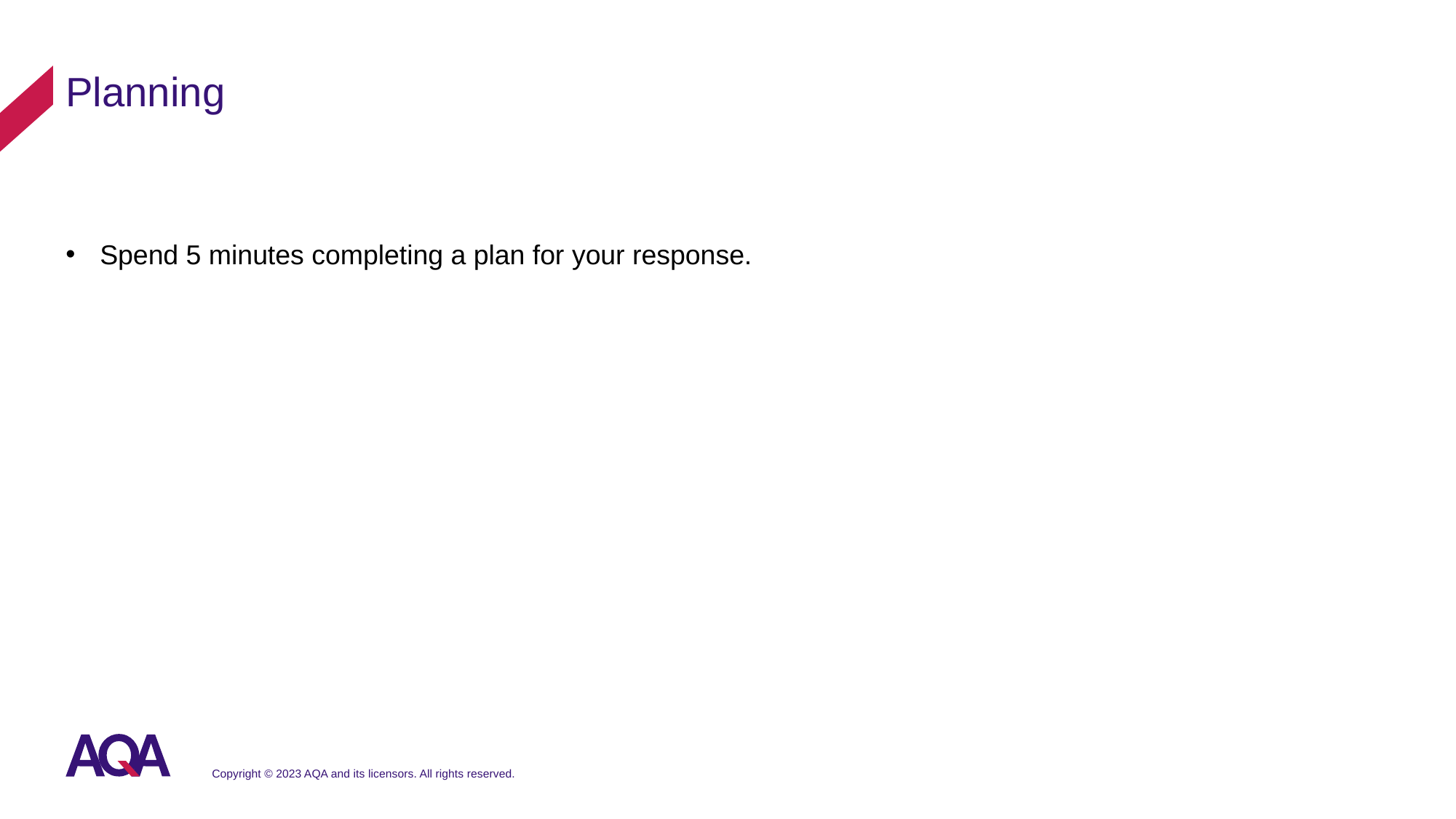

# Planning
Spend 5 minutes completing a plan for your response.

Copyright © 2023 AQA and its licensors. All rights reserved.